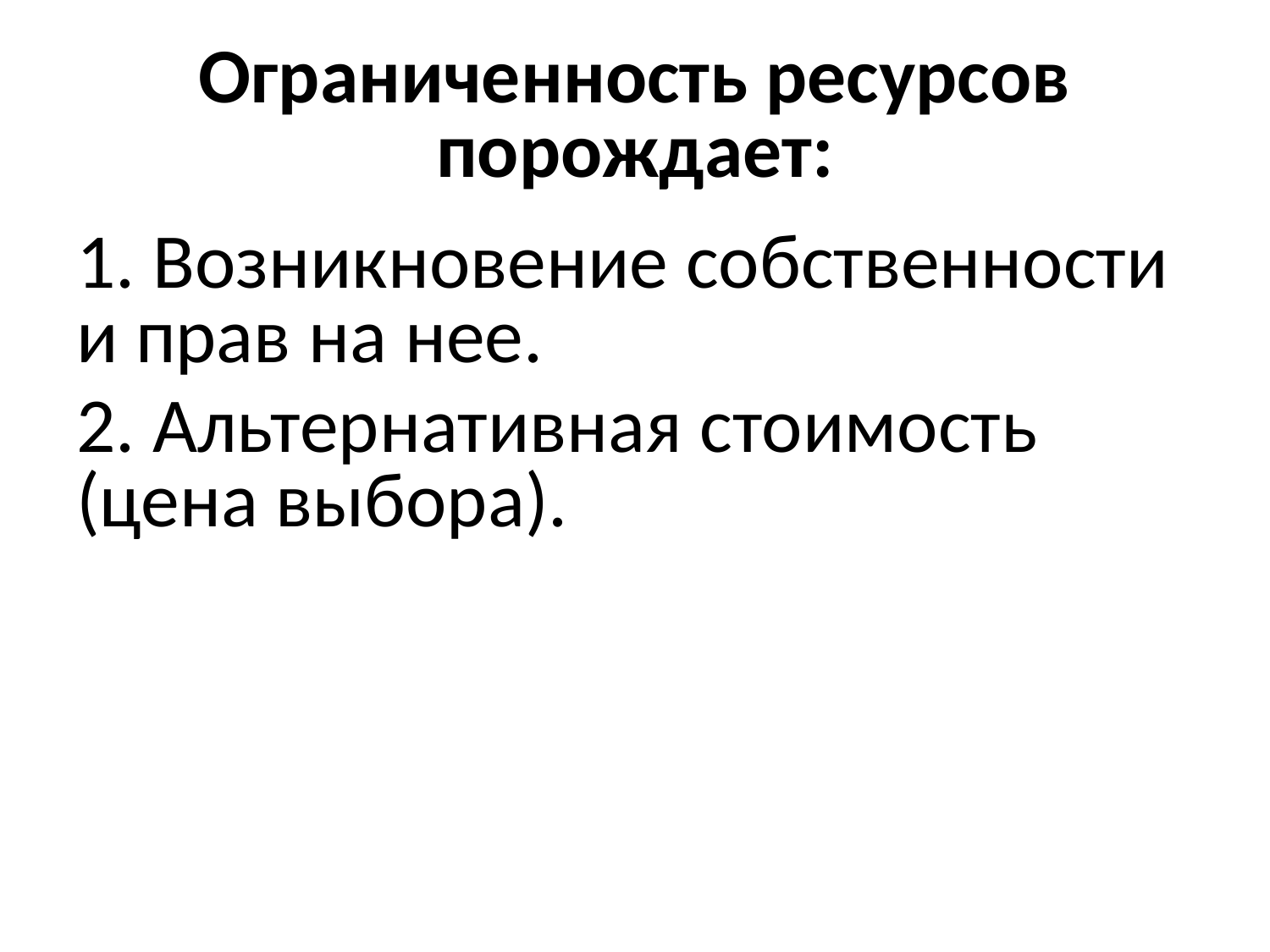

# Ограниченность ресурсов порождает:
1. Возникновение собственности и прав на нее.
2. Альтернативная стоимость (цена выбора).